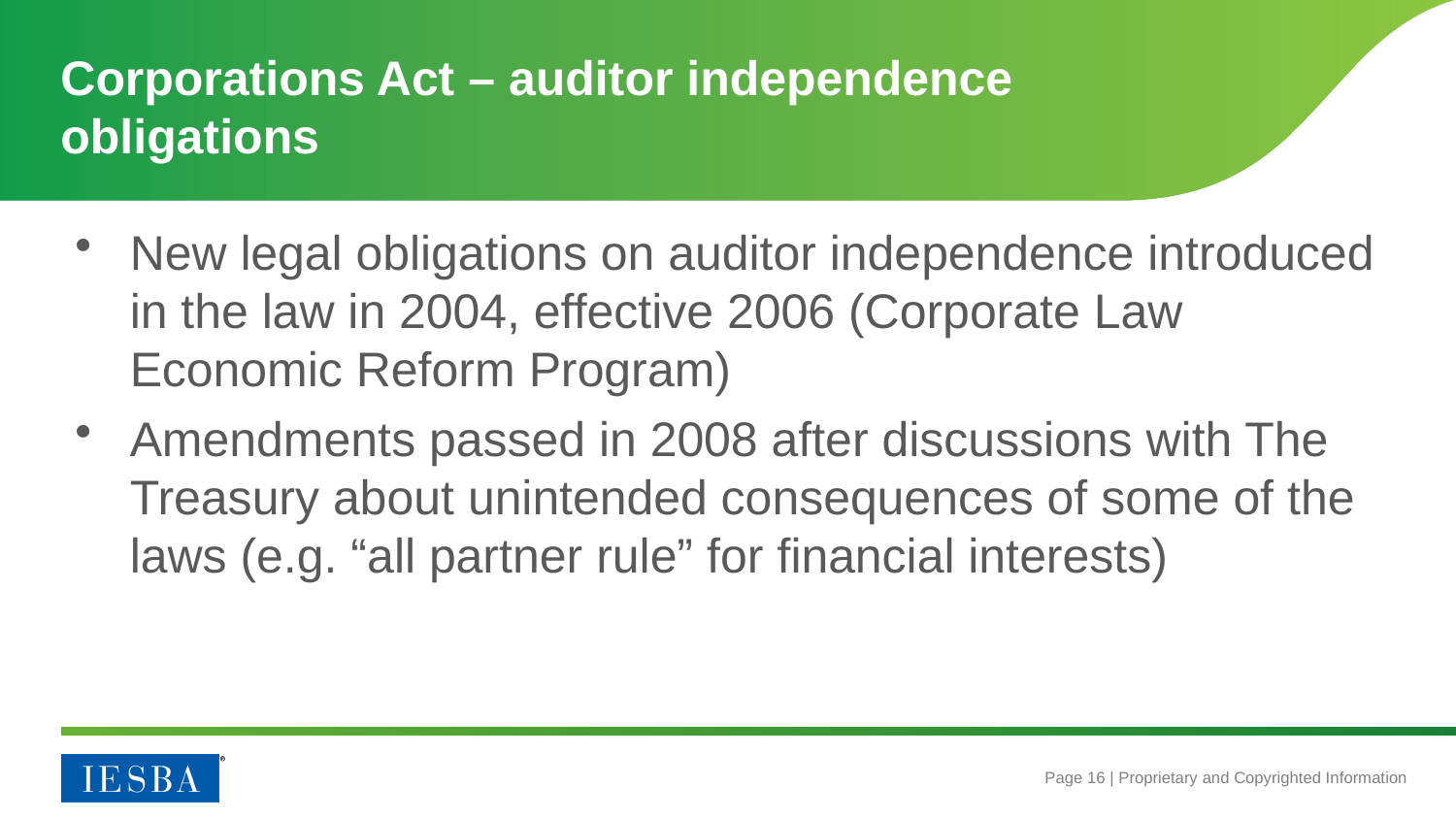

# Corporations Act – auditor independence obligations
New legal obligations on auditor independence introduced in the law in 2004, effective 2006 (Corporate Law Economic Reform Program)
Amendments passed in 2008 after discussions with The Treasury about unintended consequences of some of the laws (e.g. “all partner rule” for financial interests)